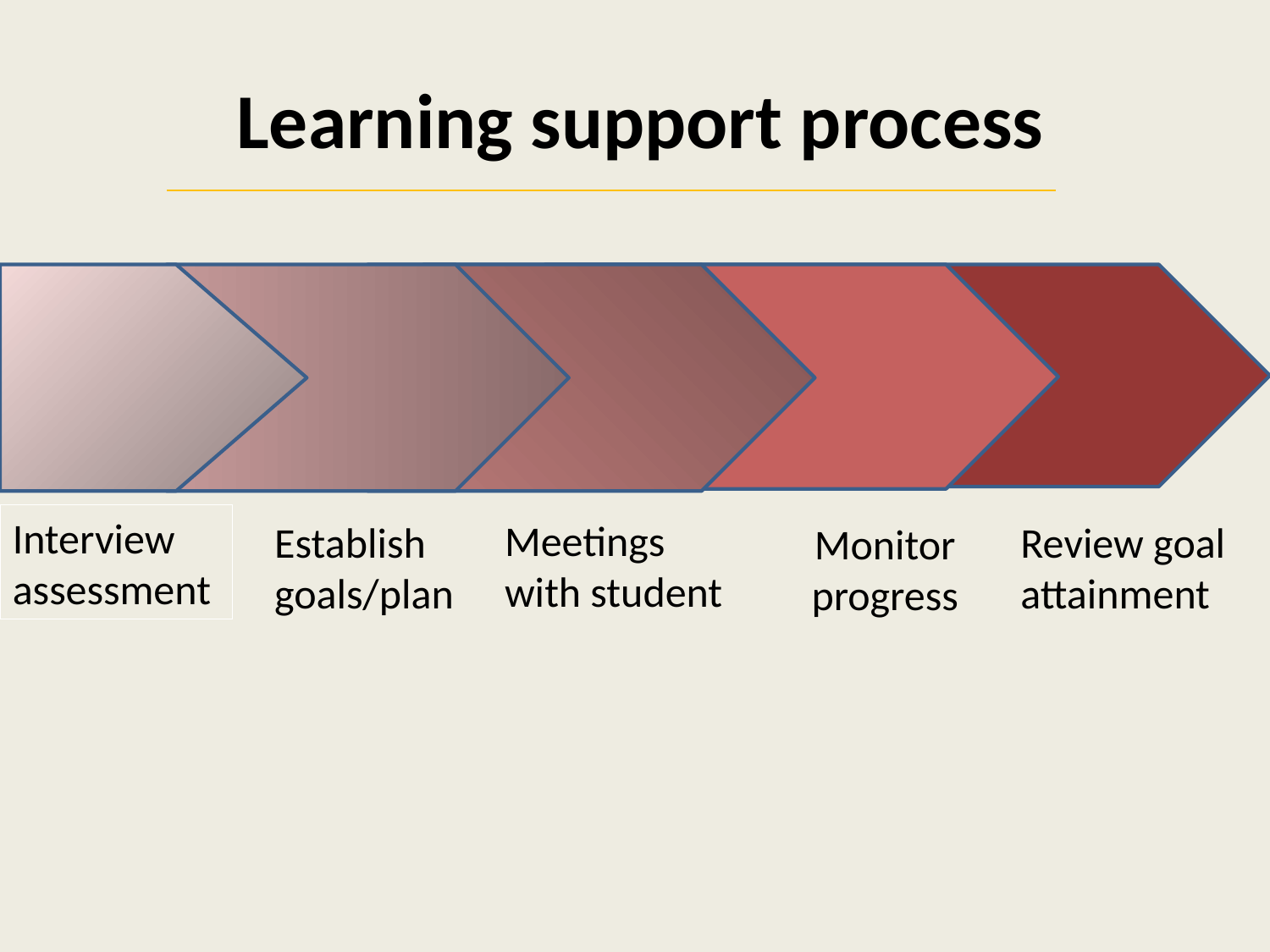

# Learning support process

Meetings  with student
Interview  assessment
Monitor progress
Review goal attainment
Establish goals/plan